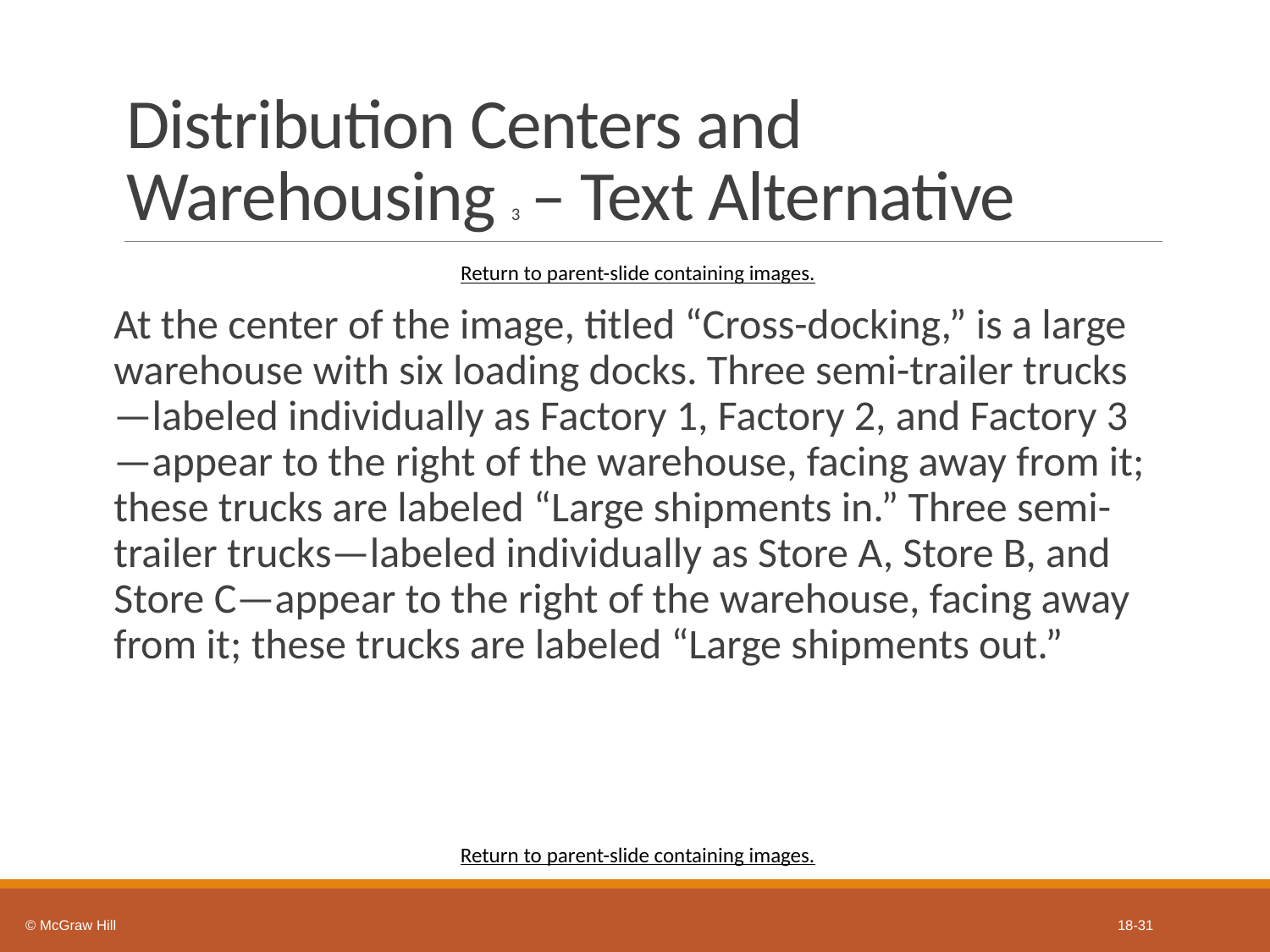

# Distribution Centers and Warehousing 3 – Text Alternative
Return to parent-slide containing images.
At the center of the image, titled “Cross-docking,” is a large warehouse with six loading docks. Three semi-trailer trucks—labeled individually as Factory 1, Factory 2, and Factory 3—appear to the right of the warehouse, facing away from it; these trucks are labeled “Large shipments in.” Three semi-trailer trucks—labeled individually as Store A, Store B, and Store C—appear to the right of the warehouse, facing away from it; these trucks are labeled “Large shipments out.”
Return to parent-slide containing images.